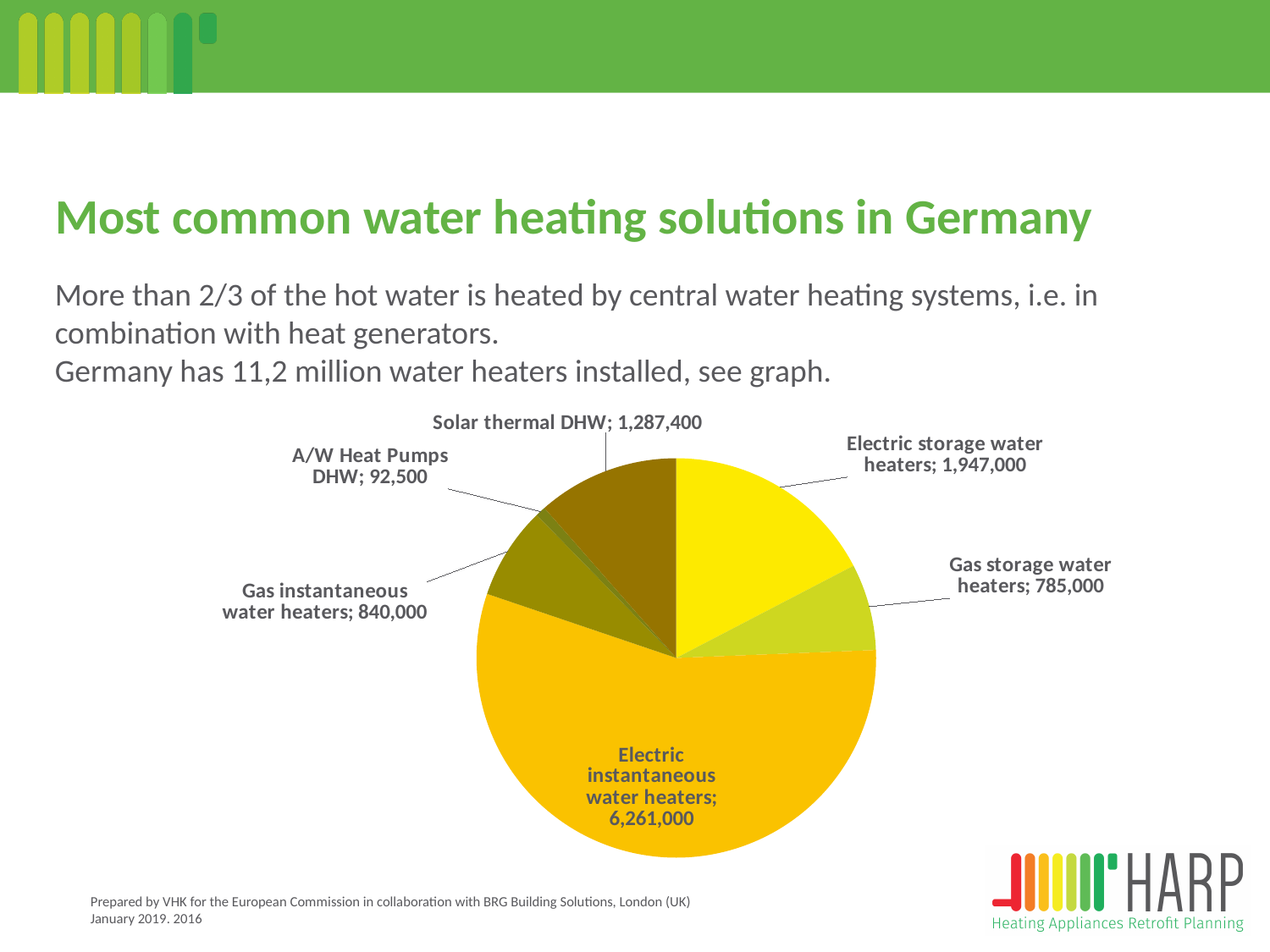

# Most common water heating solutions in Germany
More than 2/3 of the hot water is heated by central water heating systems, i.e. in combination with heat generators.
Germany has 11,2 million water heaters installed, see graph.

### Chart

| Category |
|---|

### Chart

| Category |  |
|---|---|
| Electric storage water heaters | 1947000.0 |
| Gas storage water heaters | 785000.0 |
| Electric instantaneous water heaters | 6261000.0 |
| Gas instantaneous water heaters | 840000.0 |
| A/W Heat Pumps DHW | 92500.0 |
| Solar thermal DHW | 1287400.0 |
Prepared by VHK for the European Commission in collaboration with BRG Building Solutions, London (UK) January 2019. 2016